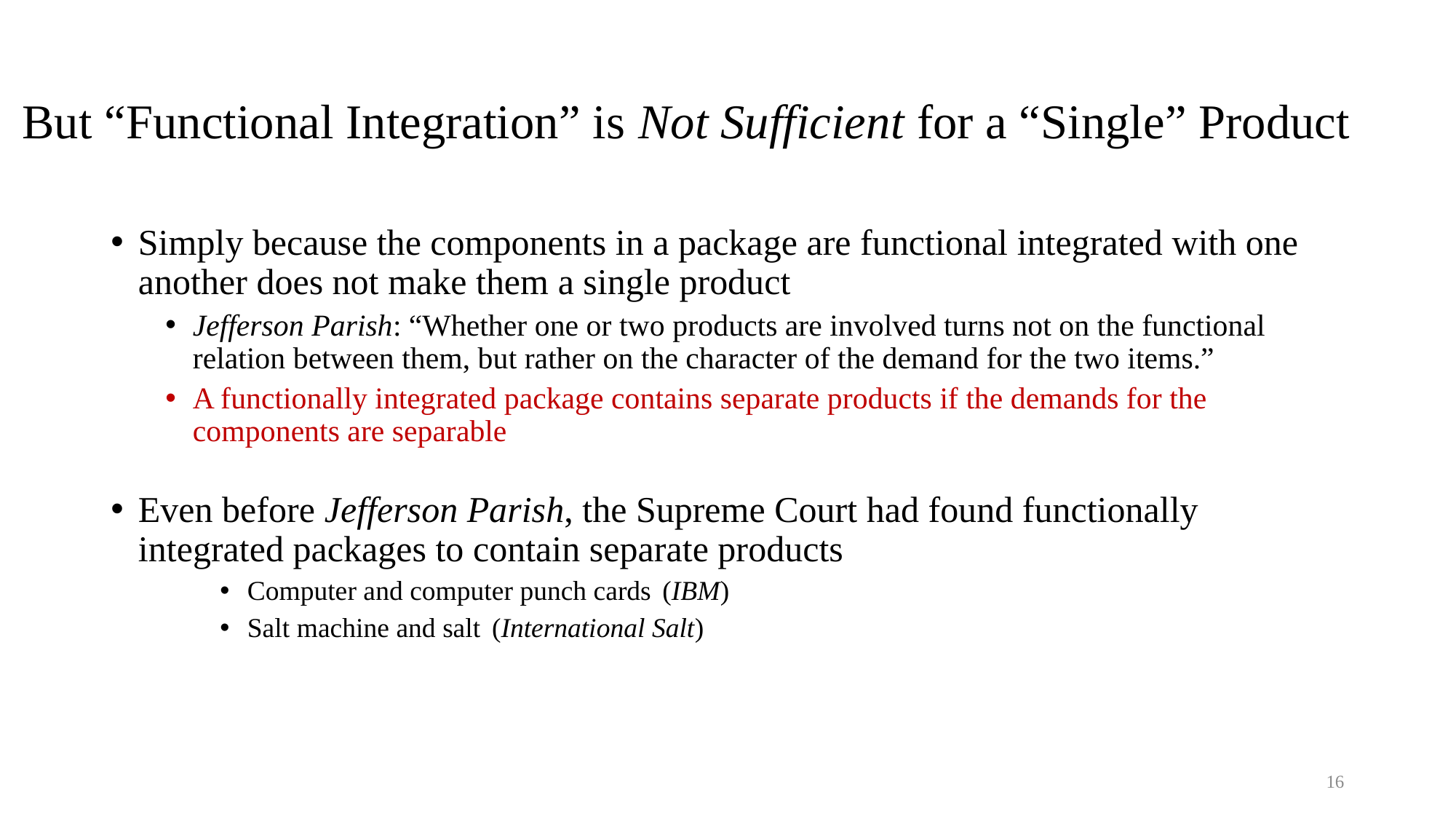

# But “Functional Integration” is Not Sufficient for a “Single” Product
Simply because the components in a package are functional integrated with one another does not make them a single product
Jefferson Parish: “Whether one or two products are involved turns not on the functional relation between them, but rather on the character of the demand for the two items.”
A functionally integrated package contains separate products if the demands for the components are separable
Even before Jefferson Parish, the Supreme Court had found functionally integrated packages to contain separate products
Computer and computer punch cards  (IBM)
Salt machine and salt  (International Salt)
16